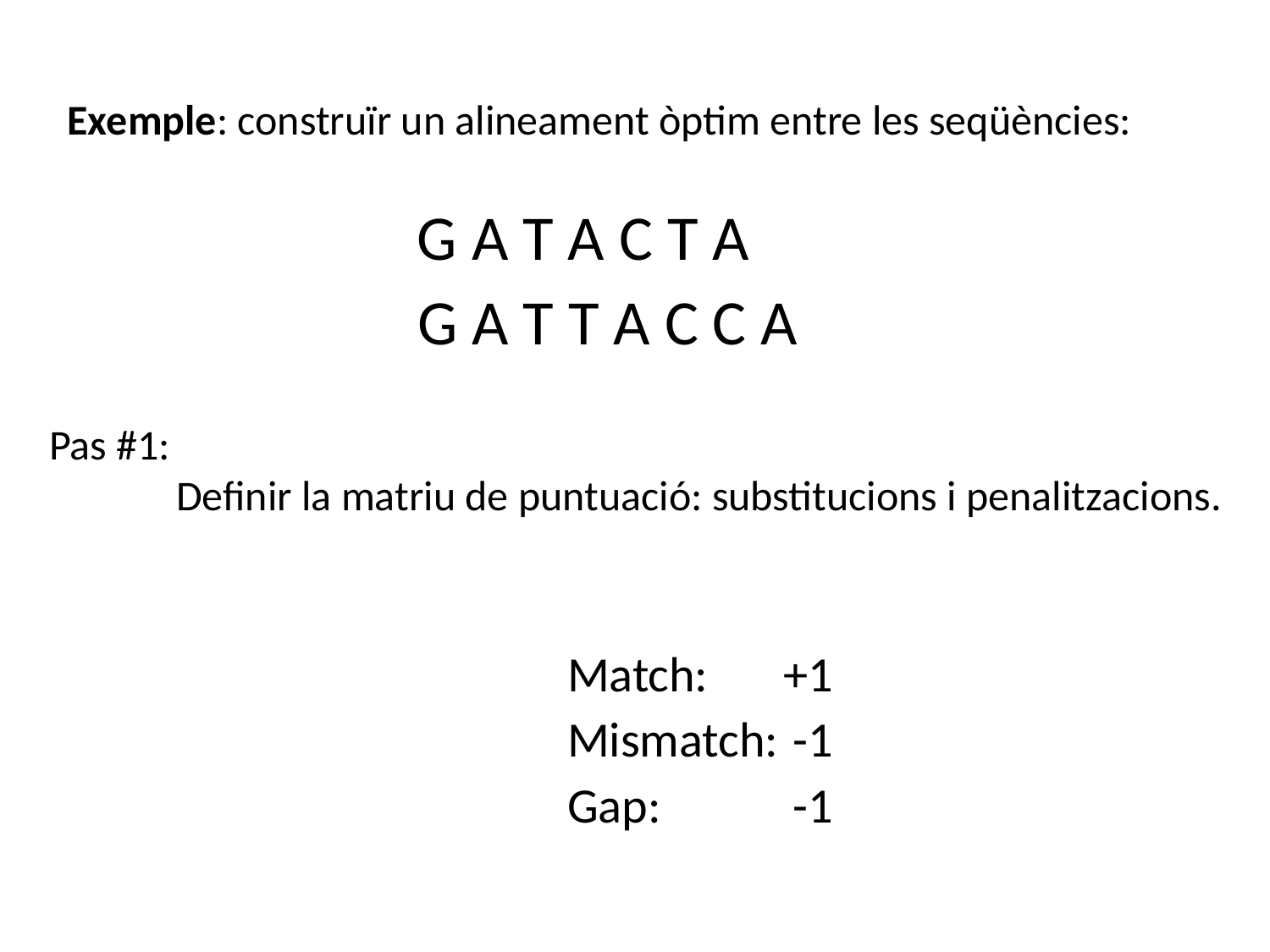

Exemple: construïr un alineament òptim entre les seqüències:
G A T A C T A
G A T T A C C A
Pas #1:
	Definir la matriu de puntuació: substitucions i penalitzacions.
Match:
+1
Mismatch:
-1
Gap:
-1